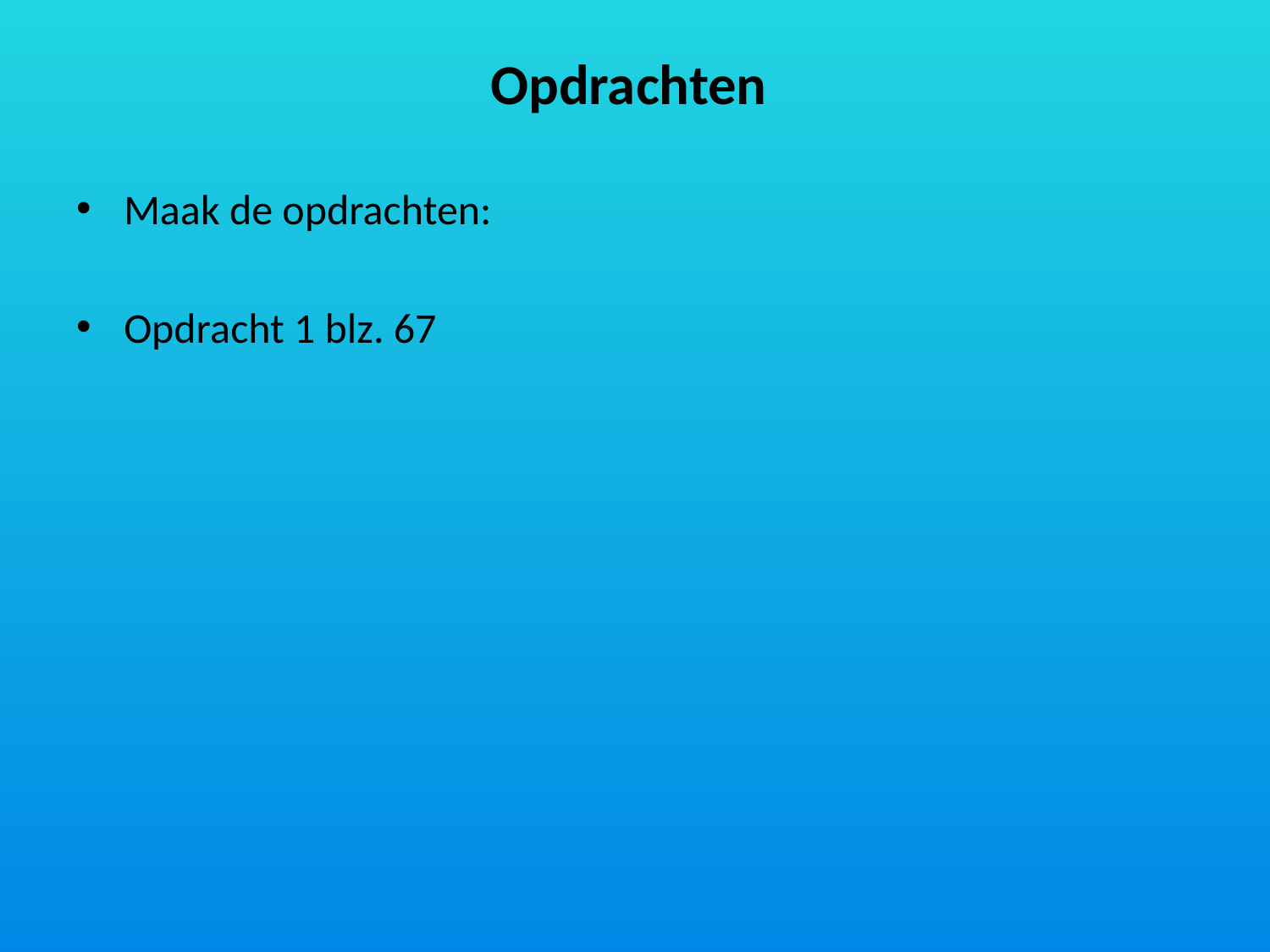

# Opdrachten
Maak de opdrachten:

Opdracht 1 blz. 67